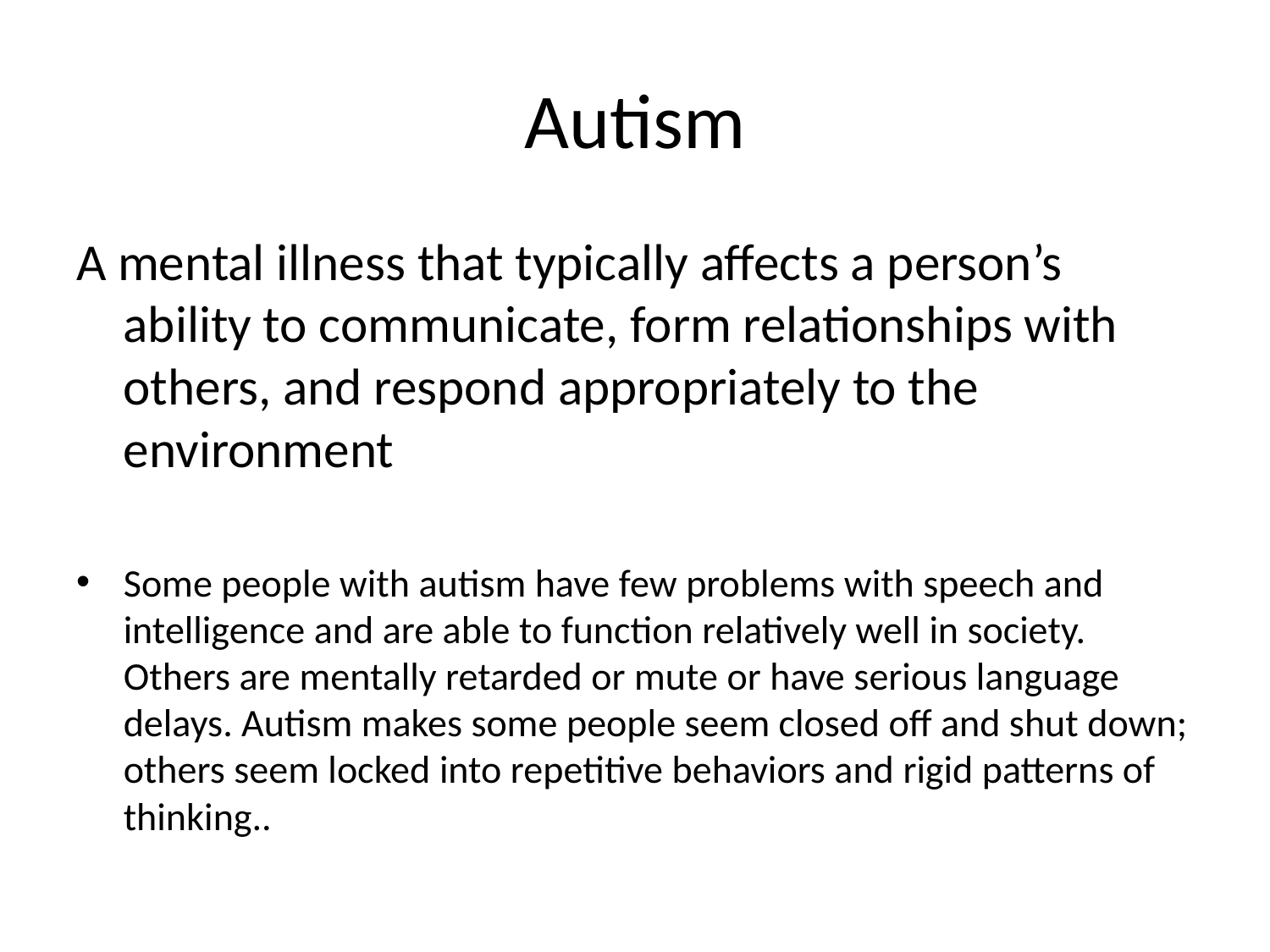

# Autism
A mental illness that typically affects a person’s ability to communicate, form relationships with others, and respond appropriately to the environment

Some people with autism have few problems with speech and intelligence and are able to function relatively well in society. Others are mentally retarded or mute or have serious language delays. Autism makes some people seem closed off and shut down; others seem locked into repetitive behaviors and rigid patterns of thinking..